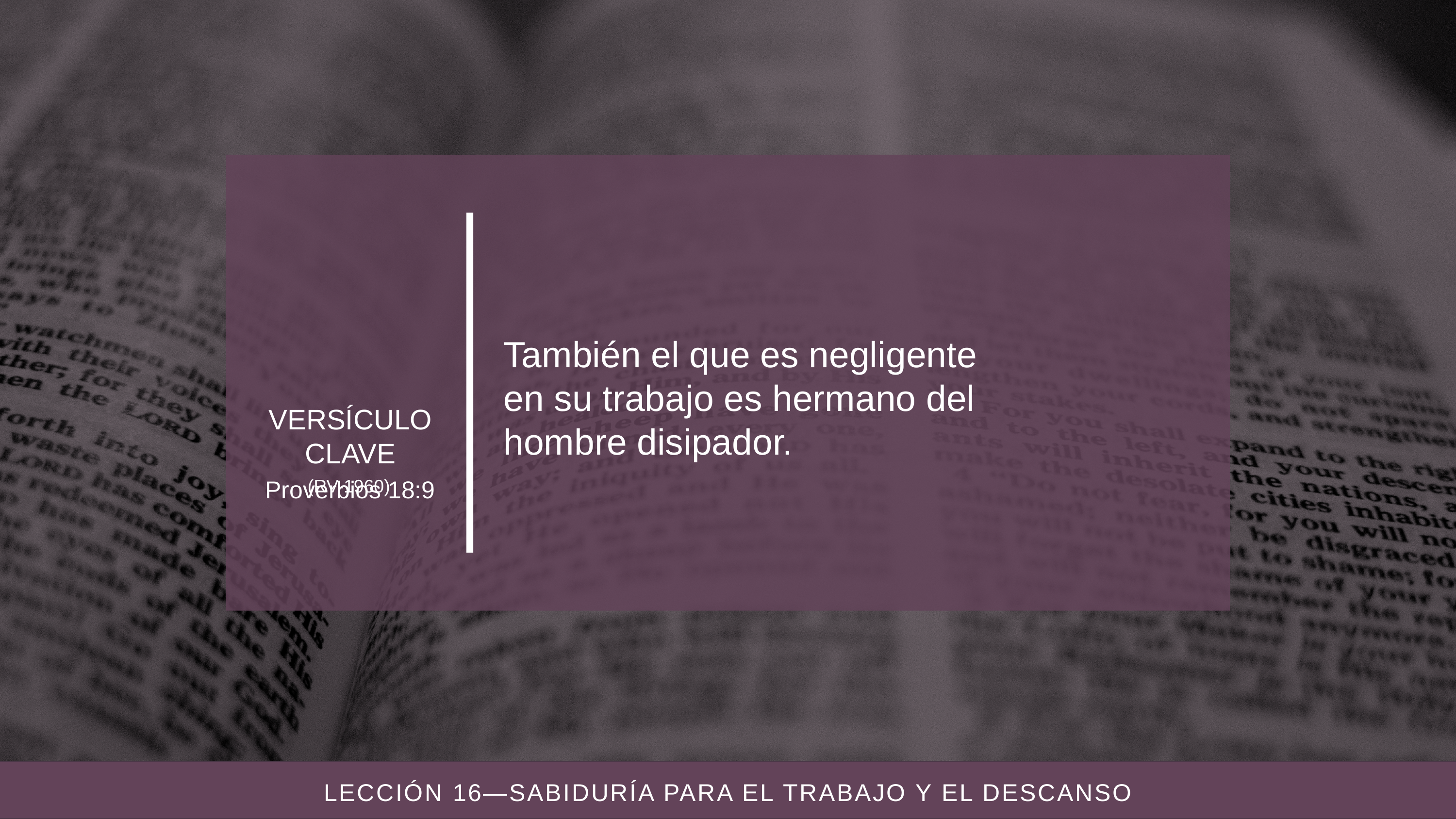

También el que es negligente en su trabajo es hermano del hombre disipador.
(RV-1960)